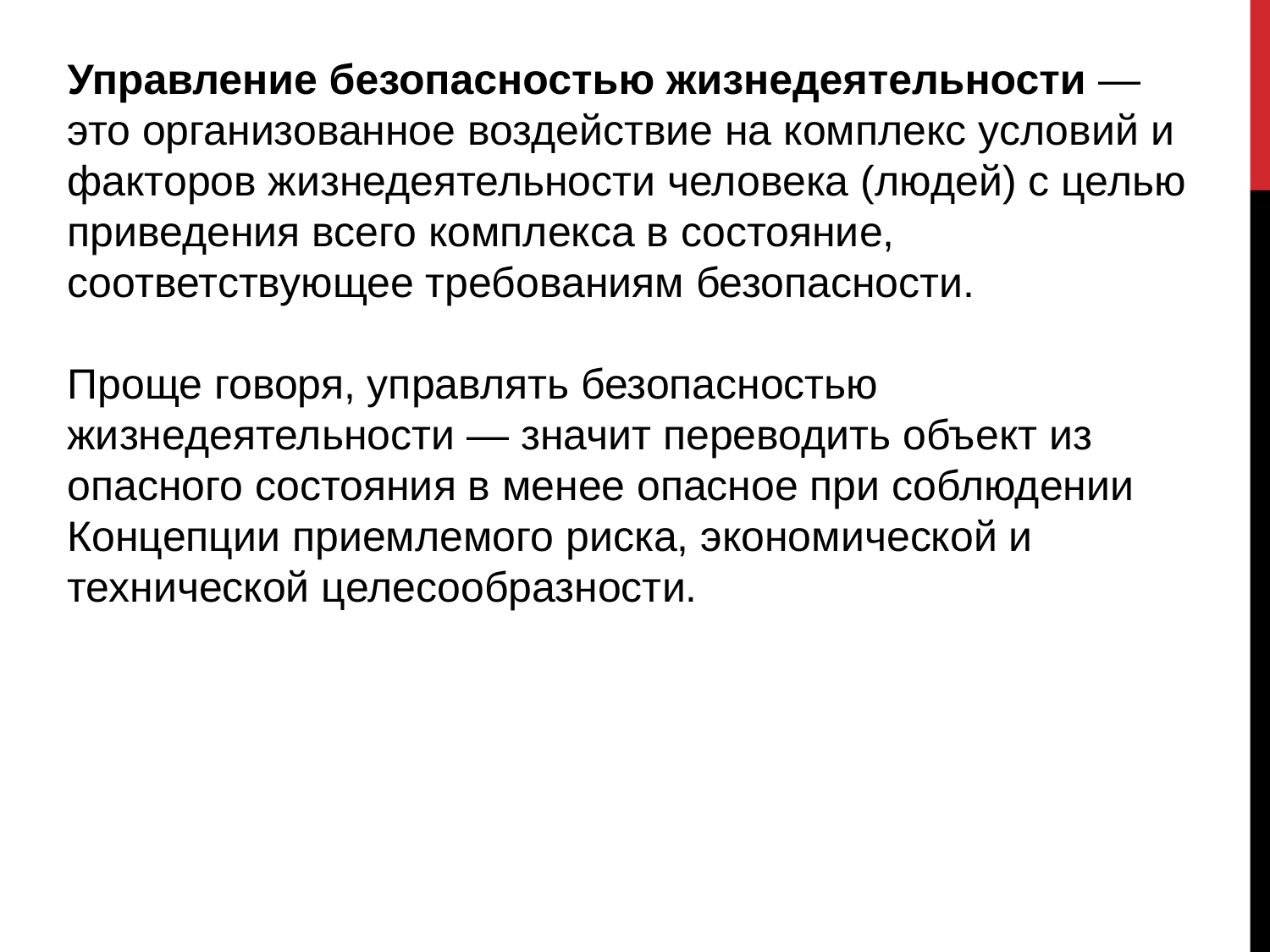

Управление безопасностью жизнедеятельности — это организованное воздействие на комплекс условий и факторов жизнедеятельности человека (людей) с целью приведения всего комплекса в состояние, соответствующее требованиям безопасности.

Проще говоря, управлять безопасностью жизнедеятельности — значит переводить объект из опасного состояния в менее опасное при соблюдении Концепции приемлемого риска, экономической и технической целесообразности.